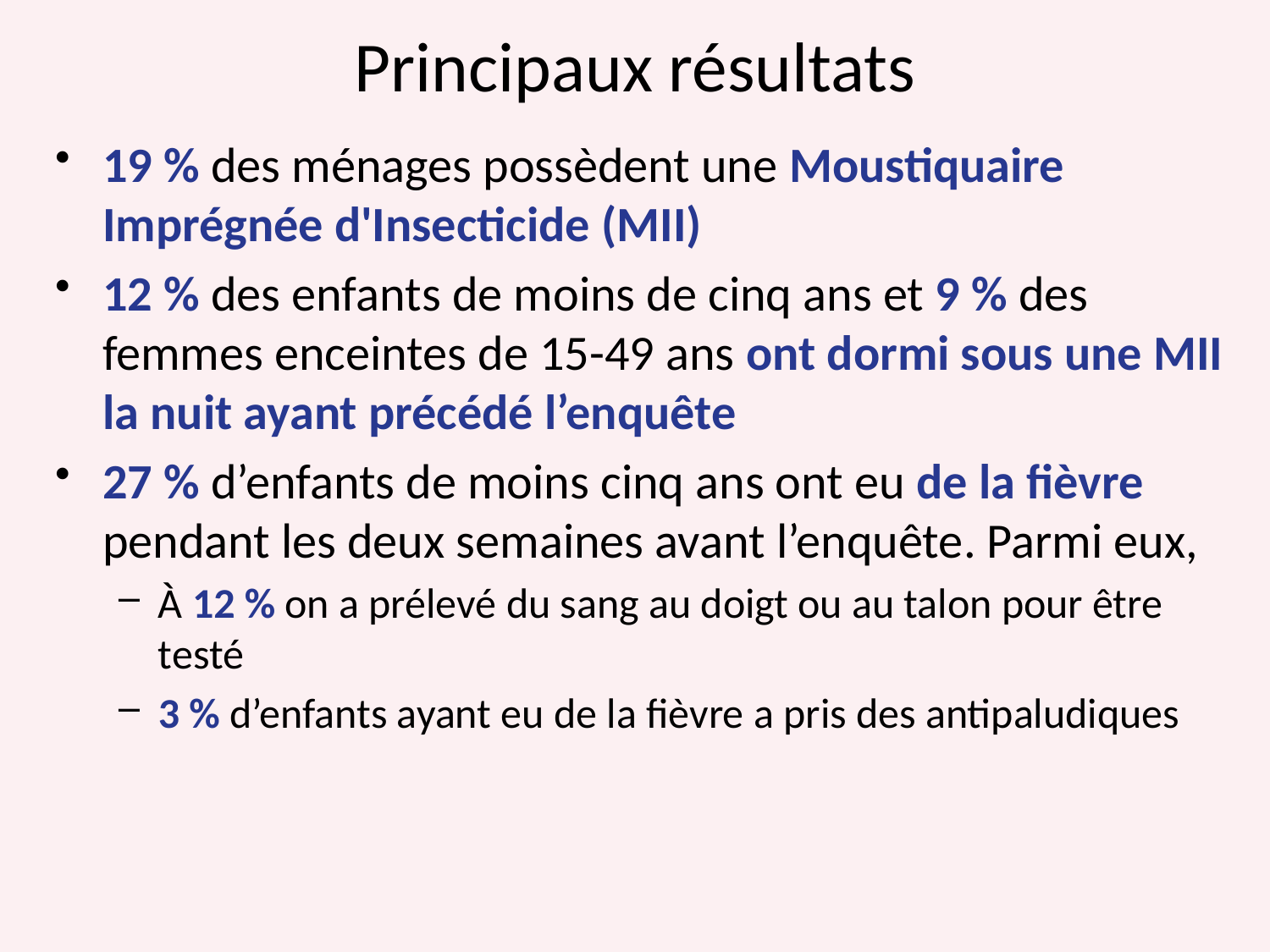

# Principaux résultats
19 % des ménages possèdent une Moustiquaire Imprégnée d'Insecticide (MII)
12 % des enfants de moins de cinq ans et 9 % des femmes enceintes de 15-49 ans ont dormi sous une MII la nuit ayant précédé l’enquête
27 % d’enfants de moins cinq ans ont eu de la fièvre pendant les deux semaines avant l’enquête. Parmi eux,
À 12 % on a prélevé du sang au doigt ou au talon pour être testé
3 % d’enfants ayant eu de la fièvre a pris des antipaludiques